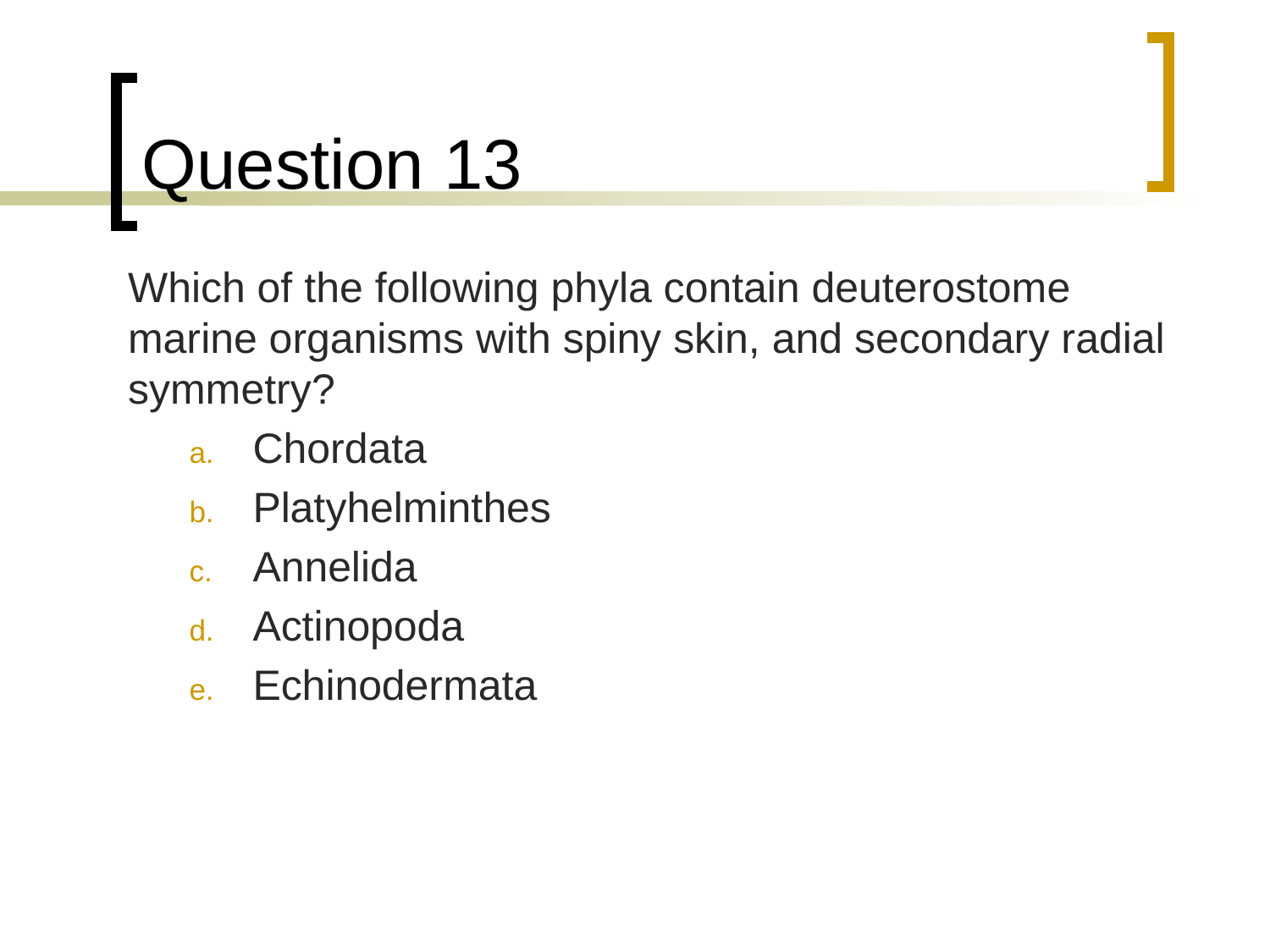

# Question 13
	Which of the following phyla contain deuterostome marine organisms with spiny skin, and secondary radial symmetry?
Chordata
Platyhelminthes
Annelida
Actinopoda
Echinodermata